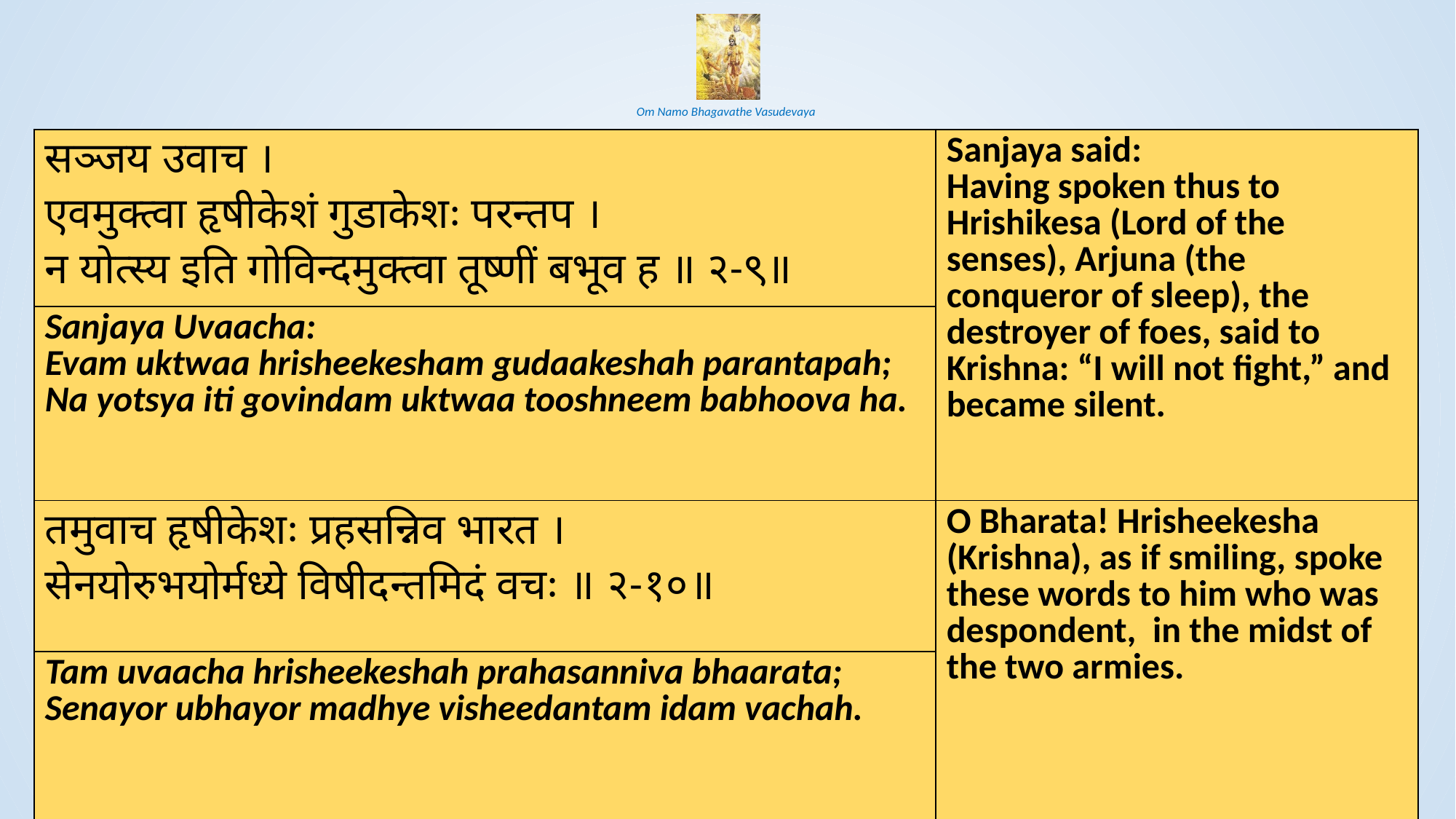

# Om Namo Bhagavathe Vasudevaya
| सञ्जय उवाच । एवमुक्त्वा हृषीकेशं गुडाकेशः परन्तप । न योत्स्य इति गोविन्दमुक्त्वा तूष्णीं बभूव ह ॥ २-९॥ | Sanjaya said: Having spoken thus to Hrishikesa (Lord of the senses), Arjuna (the conqueror of sleep), the destroyer of foes, said to Krishna: “I will not fight,” and became silent. |
| --- | --- |
| Sanjaya Uvaacha: Evam uktwaa hrisheekesham gudaakeshah parantapah; Na yotsya iti govindam uktwaa tooshneem babhoova ha. |  |
| तमुवाच हृषीकेशः प्रहसन्निव भारत । सेनयोरुभयोर्मध्ये विषीदन्तमिदं वचः ॥ २-१०॥ | O Bharata! Hrisheekesha (Krishna), as if smiling, spoke these words to him who was despondent, in the midst of the two armies. |
| --- | --- |
| Tam uvaacha hrisheekeshah prahasanniva bhaarata; Senayor ubhayor madhye visheedantam idam vachah. |  |